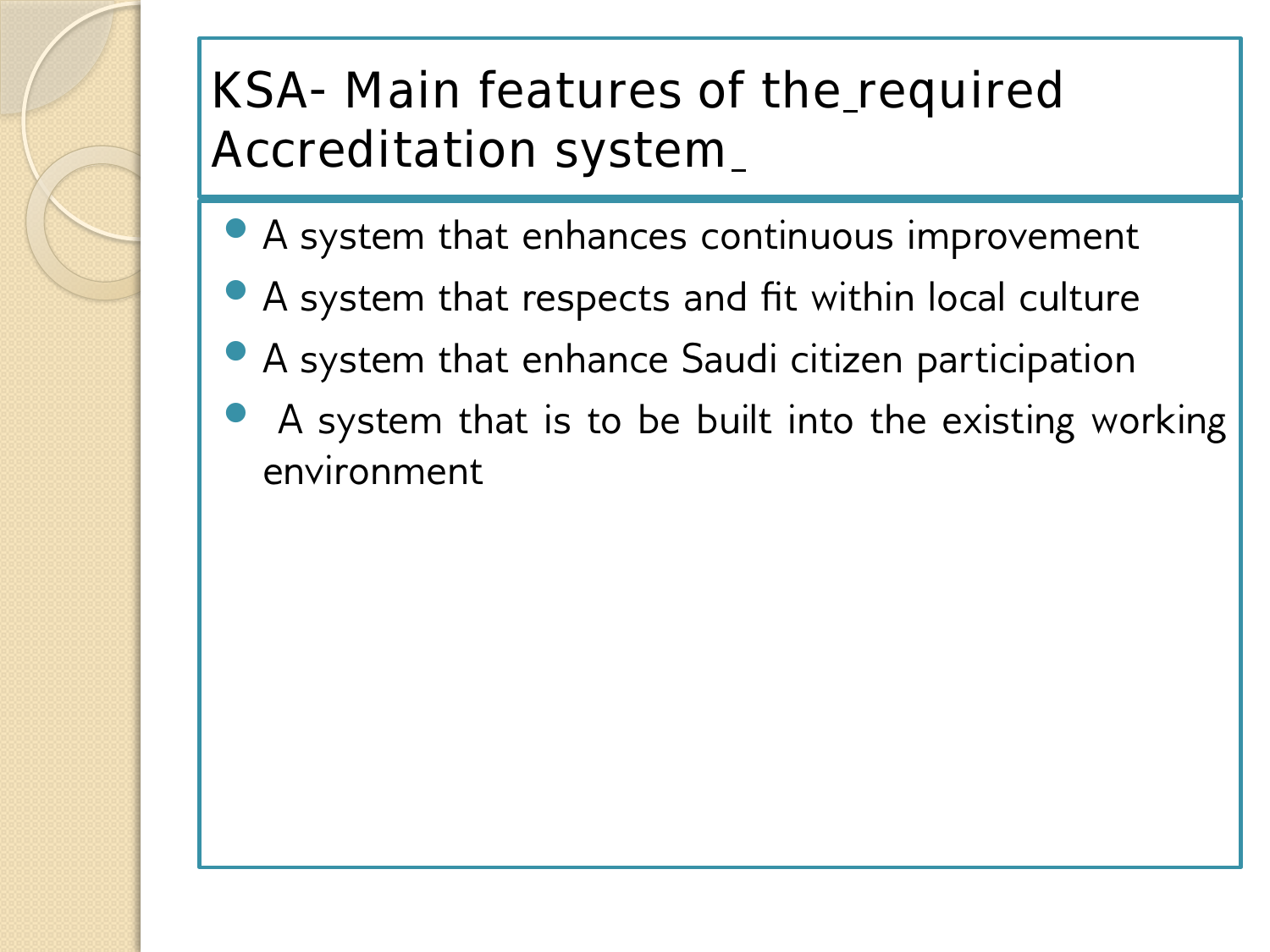

# KSA- Main features of the required Accreditation system
A system that enhances continuous improvement
A system that respects and fit within local culture
A system that enhance Saudi citizen participation
 A system that is to be built into the existing working environment